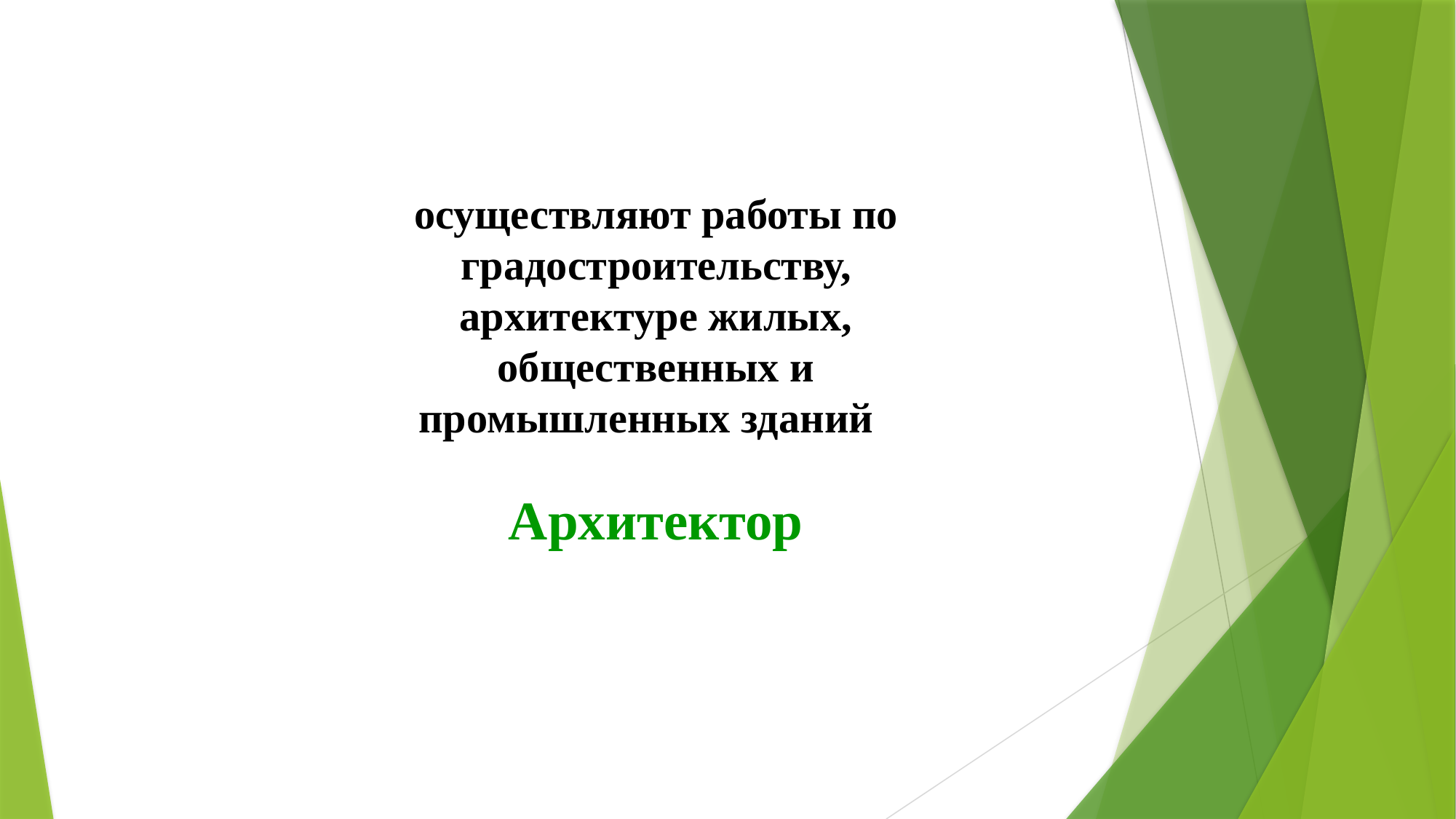

осуществляют работы по градостроительству, архитектуре жилых, общественных и промышленных зданий

Архитектор